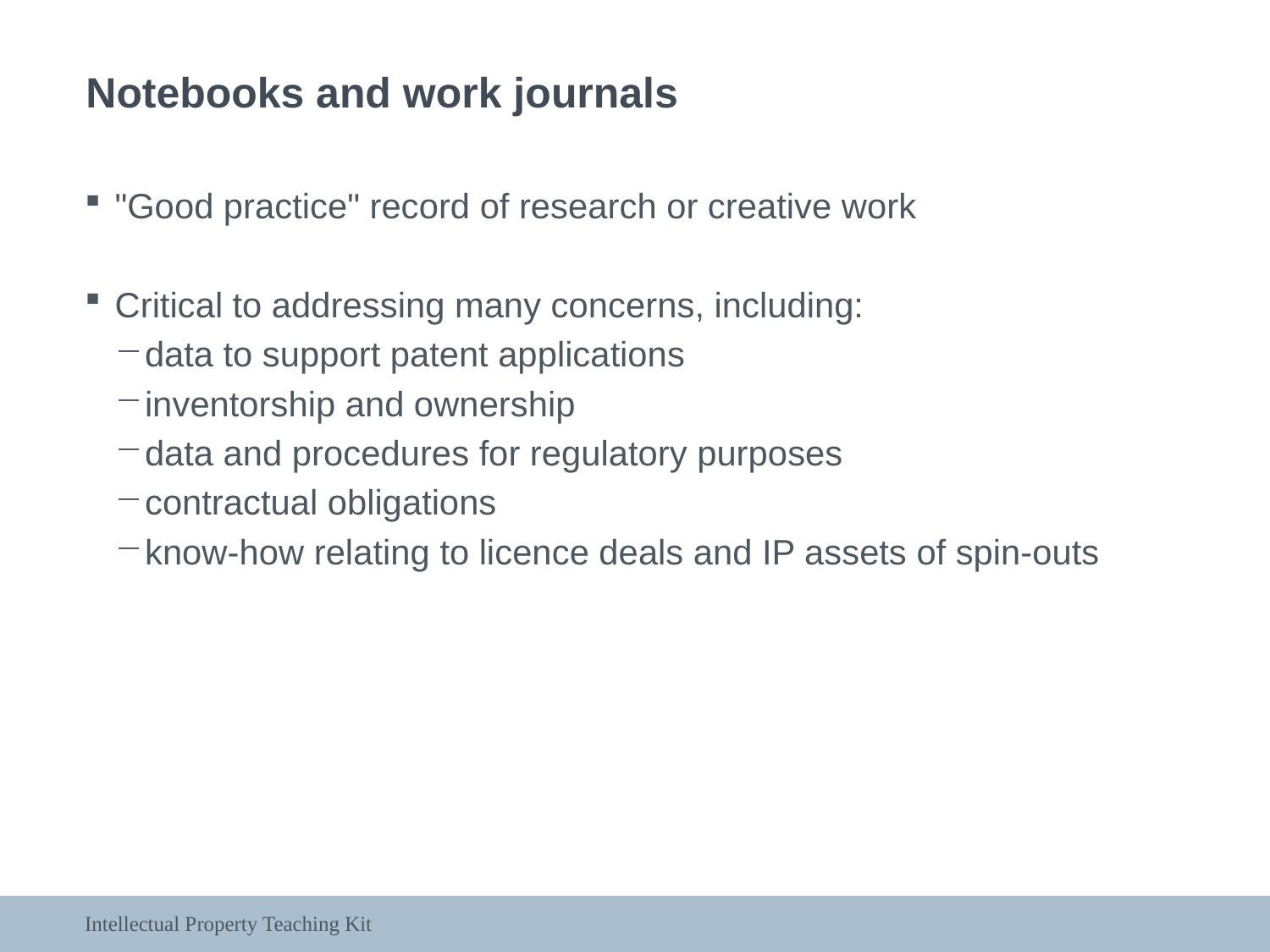

Notebooks and work journals
"Good practice" record of research or creative work

Critical to addressing many concerns, including:
data to support patent applications
inventorship and ownership
data and procedures for regulatory purposes
contractual obligations
know-how relating to licence deals and IP assets of spin-outs

Intellectual Property Teaching Kit